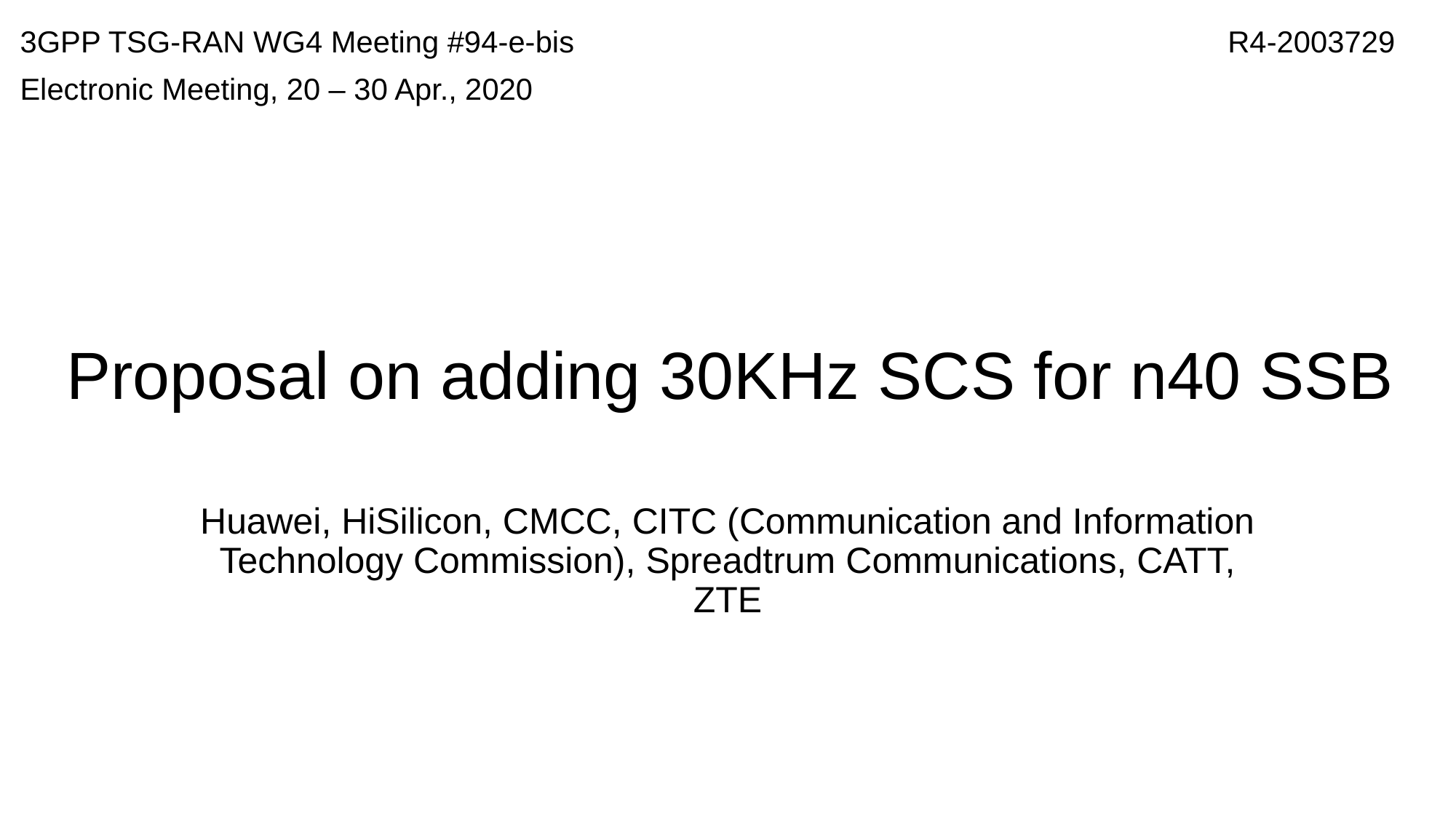

3GPP TSG-RAN WG4 Meeting #94-e-bis
Electronic Meeting, 20 – 30 Apr., 2020
R4-2003729
# Proposal on adding 30KHz SCS for n40 SSB
Huawei, HiSilicon, CMCC, CITC (Communication and Information Technology Commission), Spreadtrum Communications, CATT, ZTE